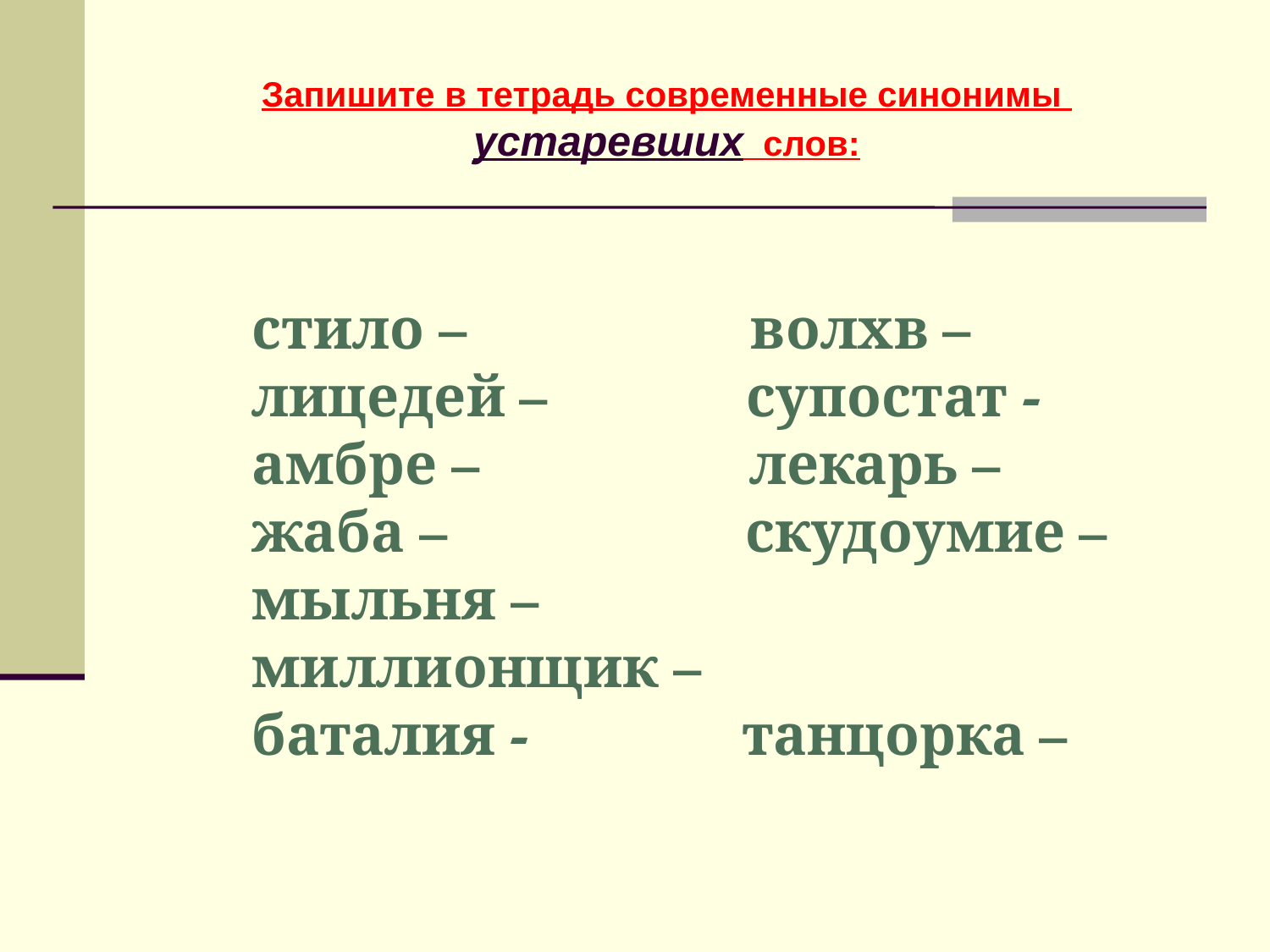

# Запишите в тетрадь современные синонимы устаревших  слов:

стило –                    волхв –
лицедей –              супостат -    
амбре –                   лекарь –
жаба –                     скудоумие –
мыльня –               миллионщик –
баталия -               танцорка –